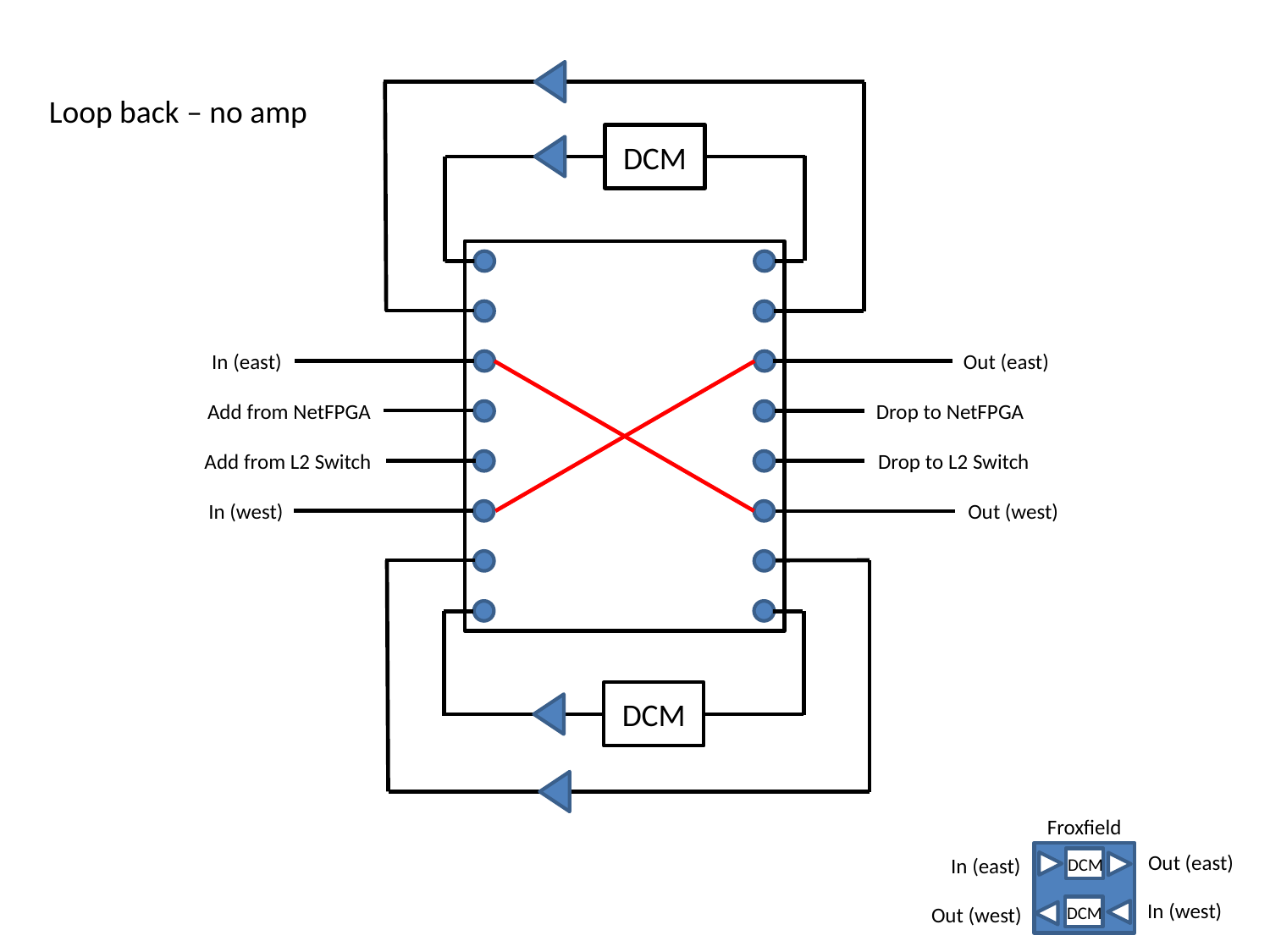

Loop back – no amp
DCM

In (east)
Out (east)

Add from NetFPGA
Drop to NetFPGA

Add from L2 Switch
Drop to L2 Switch

Out (west)
In (west)

DCM

Froxfield

Out (east)
In (east)
DCM

In (west)
Out (west)
DCM